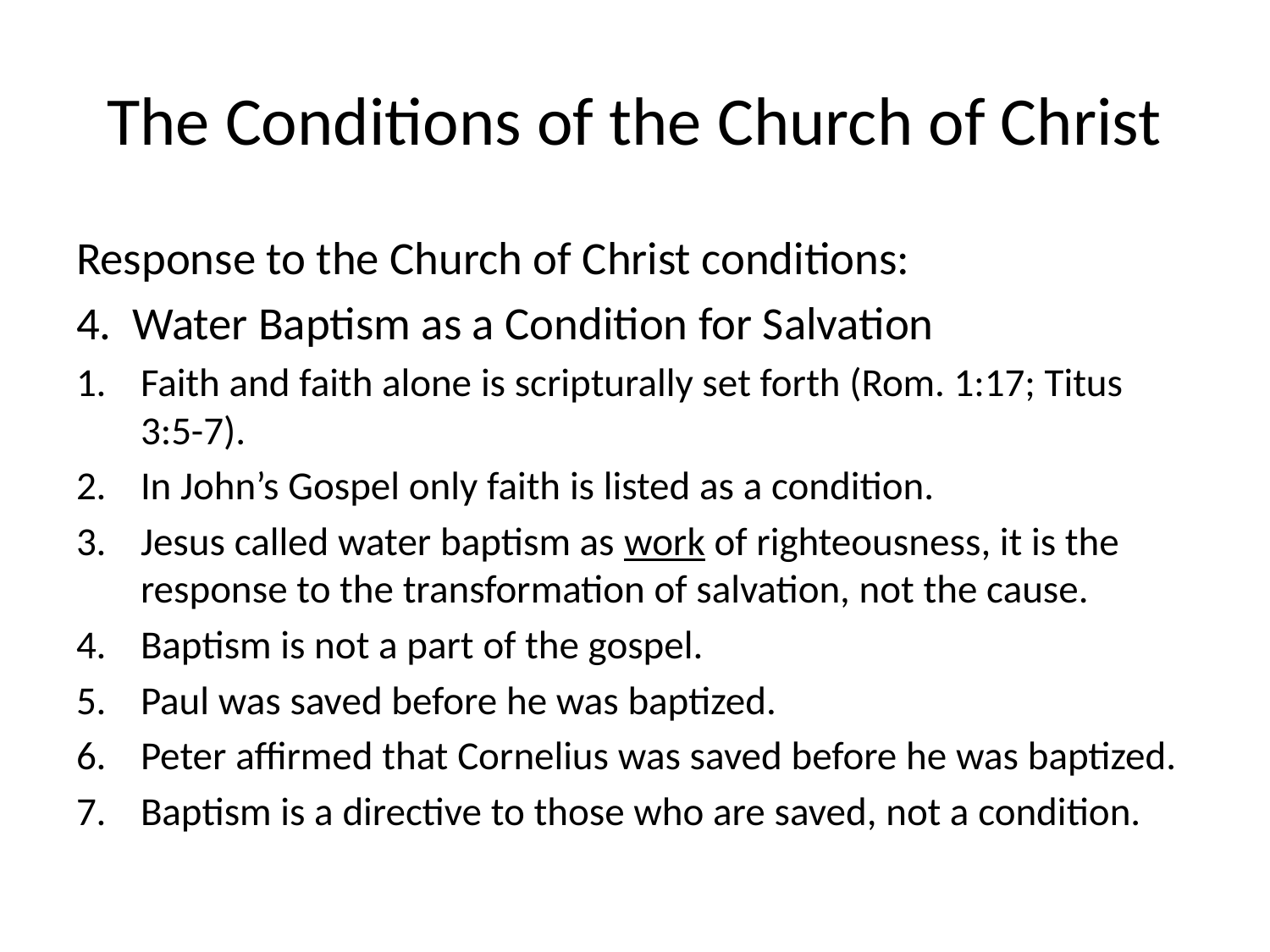

# The Conditions of the Church of Christ
Response to the Church of Christ conditions:
4.  Water Baptism as a Condition for Salvation
Faith and faith alone is scripturally set forth (Rom. 1:17; Titus 3:5-7).
In John’s Gospel only faith is listed as a condition.
Jesus called water baptism as work of righteousness, it is the response to the transformation of salvation, not the cause.
Baptism is not a part of the gospel.
Paul was saved before he was baptized.
Peter affirmed that Cornelius was saved before he was baptized.
Baptism is a directive to those who are saved, not a condition.